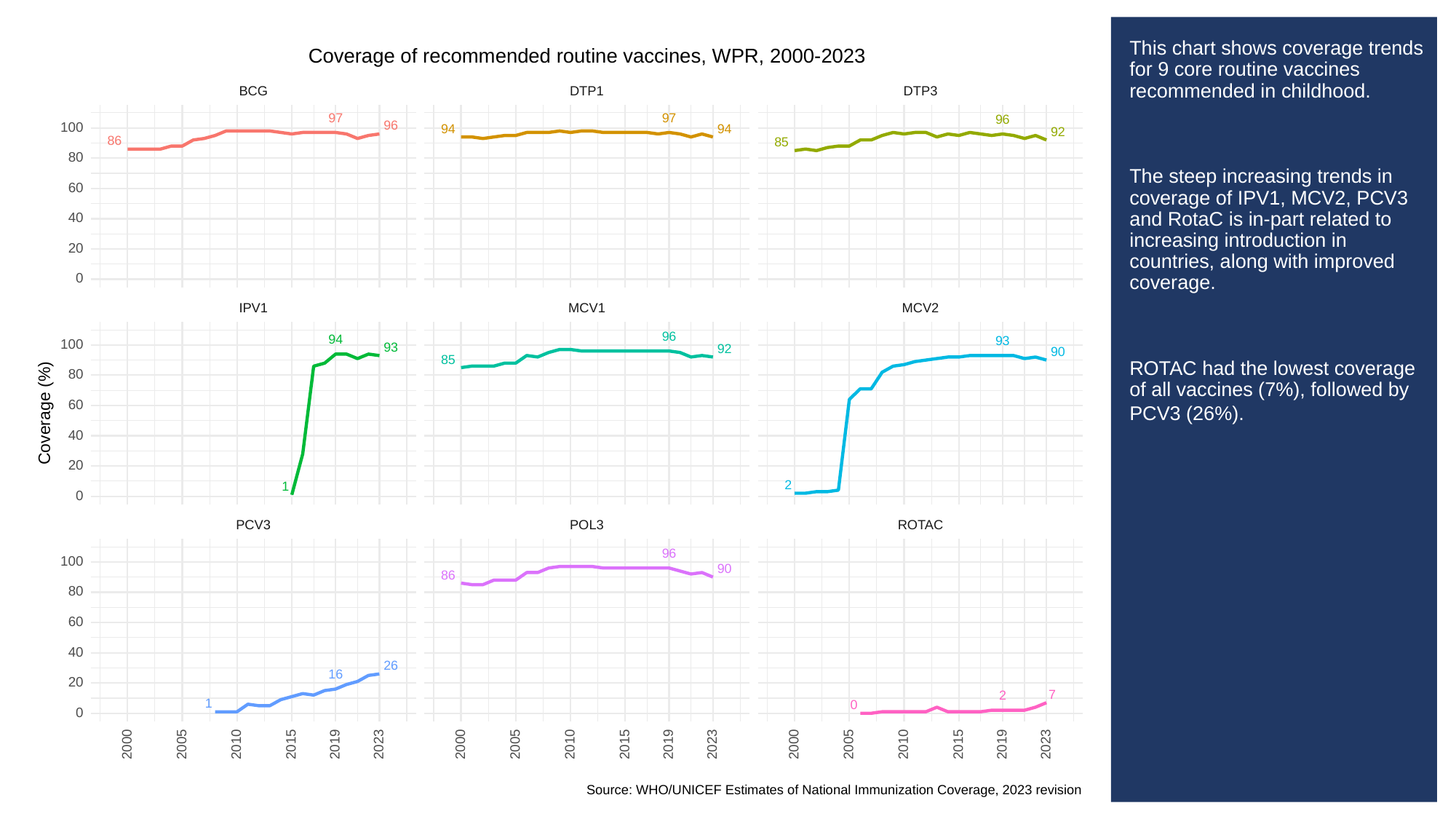

# This chart shows coverage trends for 9 core routine vaccines recommended in childhood.

The steep increasing trends in coverage of IPV1, MCV2, PCV3 and RotaC is in-part related to increasing introduction in countries, along with improved coverage.

ROTAC had the lowest coverage of all vaccines (7%), followed by
PCV3 (26%).

Coverage of recommended routine vaccines, WPR, 2000-2023
BCG
DTP3
DTP1

97
97
96
96
100
94
94
92

86
85

80

60

40

20

0

MCV1
MCV2
IPV1

96
94
93
100
93
92

90

85

80

60
Coverage (%)

40

20

2
1
0

POL3
PCV3
ROTAC

96
100

90

86

80

60

40

26

16

20

7
2

1
0

0

2023
2023
2023
2000
2005
2010
2015
2019
2000
2005
2010
2015
2019
2000
2005
2010
2015
2019
Source: WHO/UNICEF Estimates of National Immunization Coverage, 2023 revision